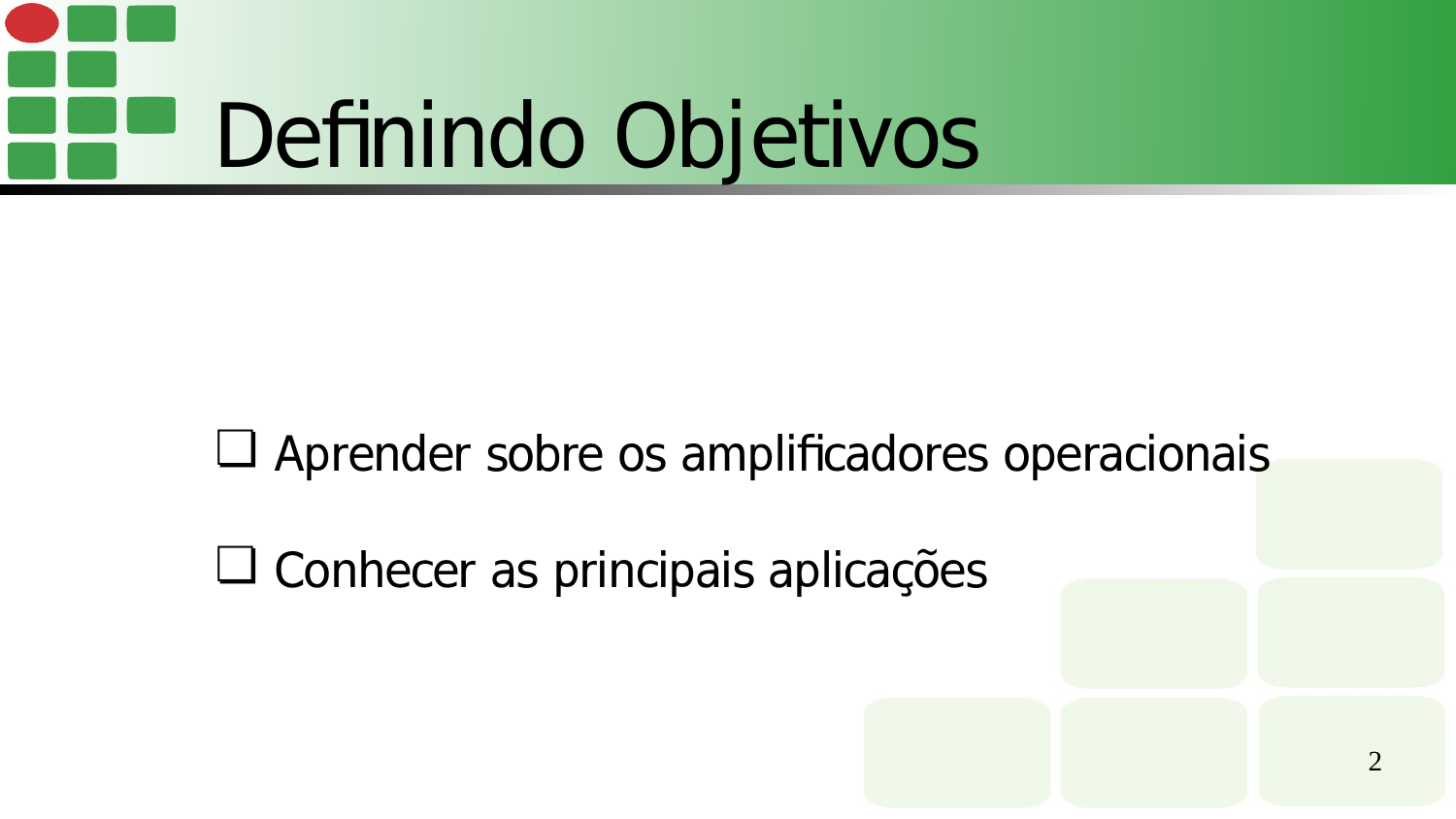

Definindo Objetivos

Aprender sobre os amplificadores operacionais

Conhecer as principais aplicações

2